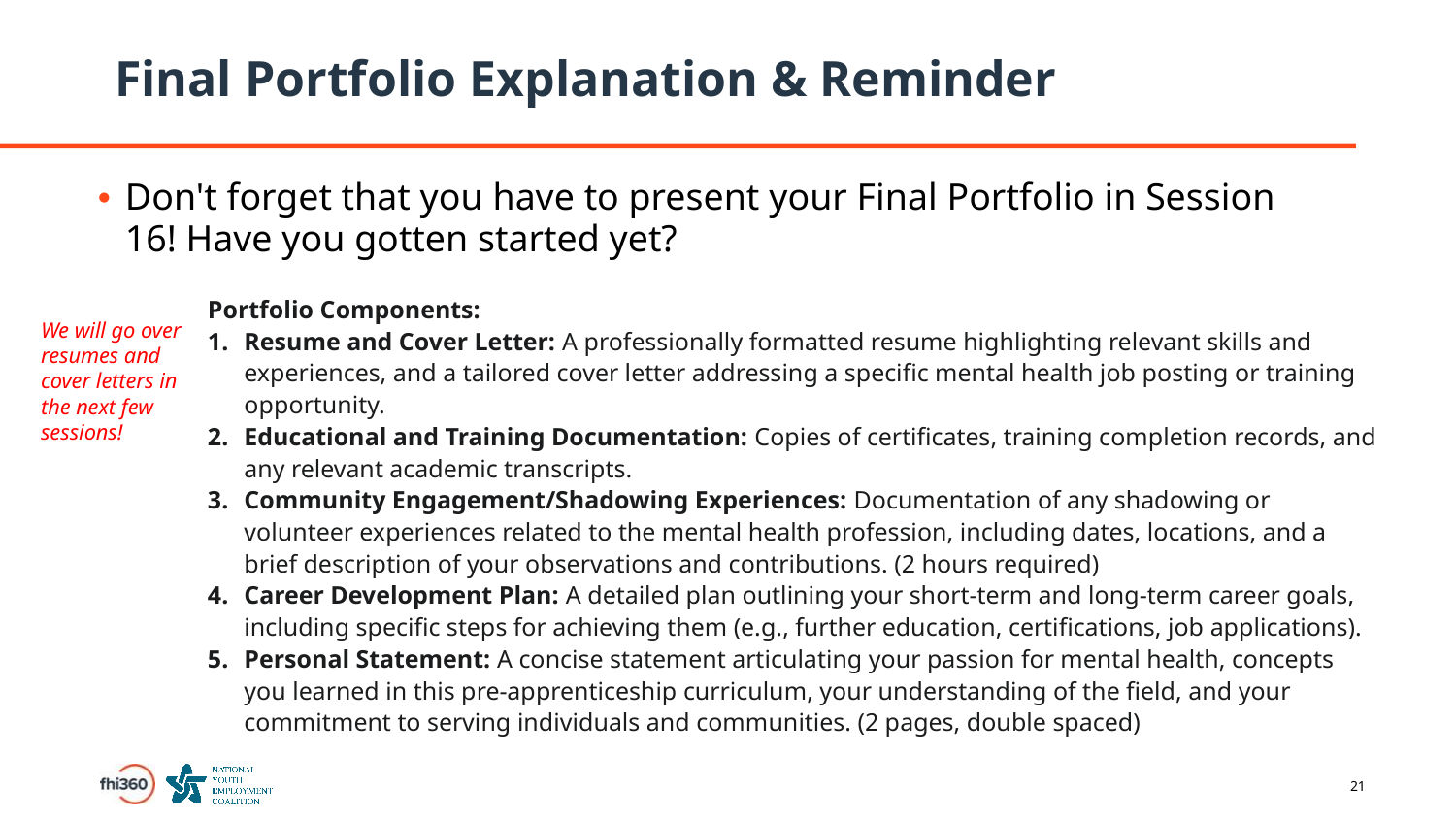

# Final Portfolio Explanation & Reminder
Don't forget that you have to present your Final Portfolio in Session 16! Have you gotten started yet?
Portfolio Components:
Resume and Cover Letter: A professionally formatted resume highlighting relevant skills and experiences, and a tailored cover letter addressing a specific mental health job posting or training opportunity.
Educational and Training Documentation: Copies of certificates, training completion records, and any relevant academic transcripts.
Community Engagement/Shadowing Experiences: Documentation of any shadowing or volunteer experiences related to the mental health profession, including dates, locations, and a brief description of your observations and contributions. (2 hours required)
Career Development Plan: A detailed plan outlining your short-term and long-term career goals, including specific steps for achieving them (e.g., further education, certifications, job applications).
Personal Statement: A concise statement articulating your passion for mental health, concepts you learned in this pre-apprenticeship curriculum, your understanding of the field, and your commitment to serving individuals and communities. (2 pages, double spaced)
We will go over resumes and cover letters in the next few sessions!